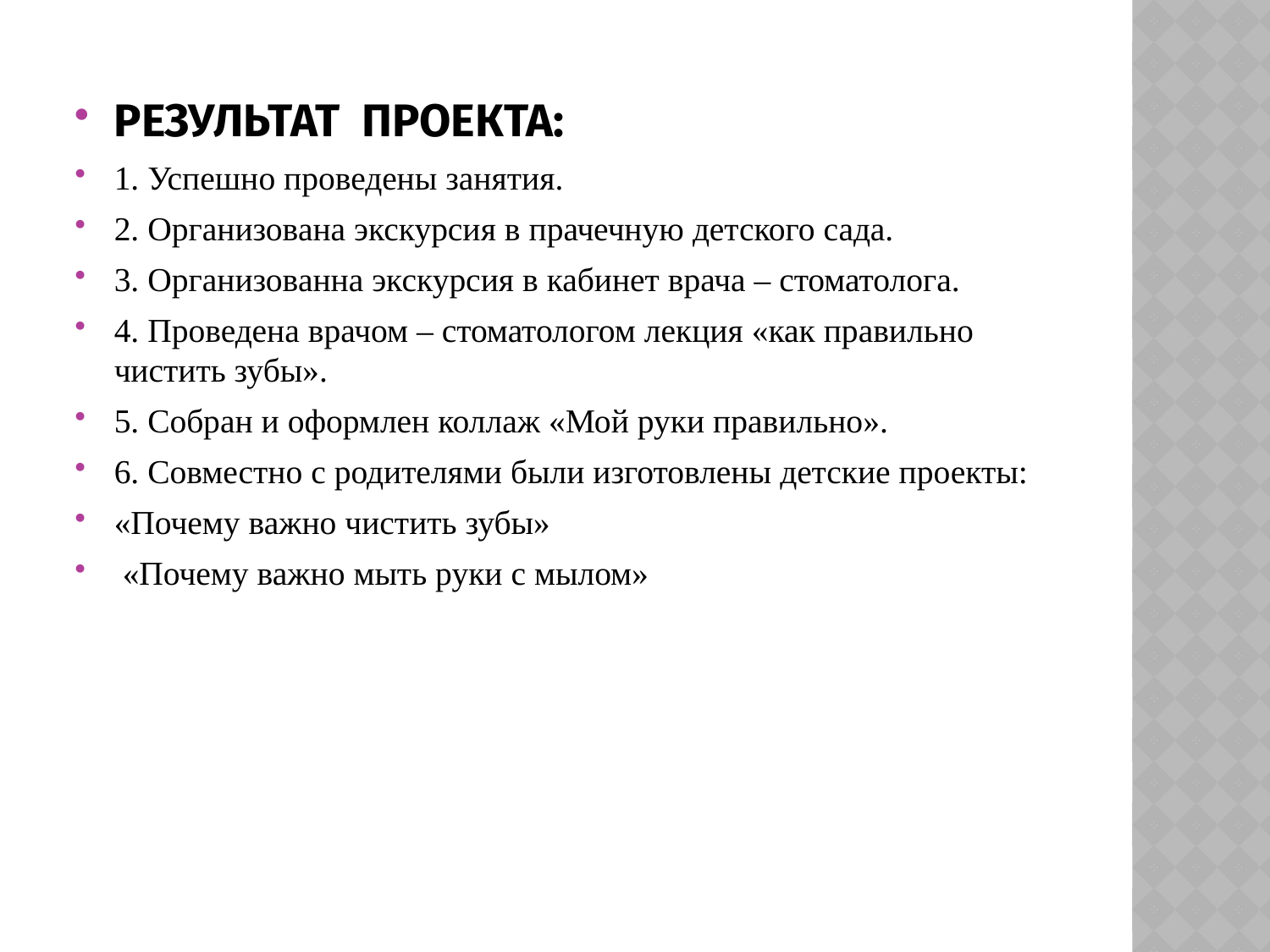

Результат  проекта:
1. Успешно проведены занятия.
2. Организована экскурсия в прачечную детского сада.
3. Организованна экскурсия в кабинет врача – стоматолога.
4. Проведена врачом – стоматологом лекция «как правильно чистить зубы».
5. Собран и оформлен коллаж «Мой руки правильно».
6. Совместно с родителями были изготовлены детские проекты:
«Почему важно чистить зубы»
 «Почему важно мыть руки с мылом»